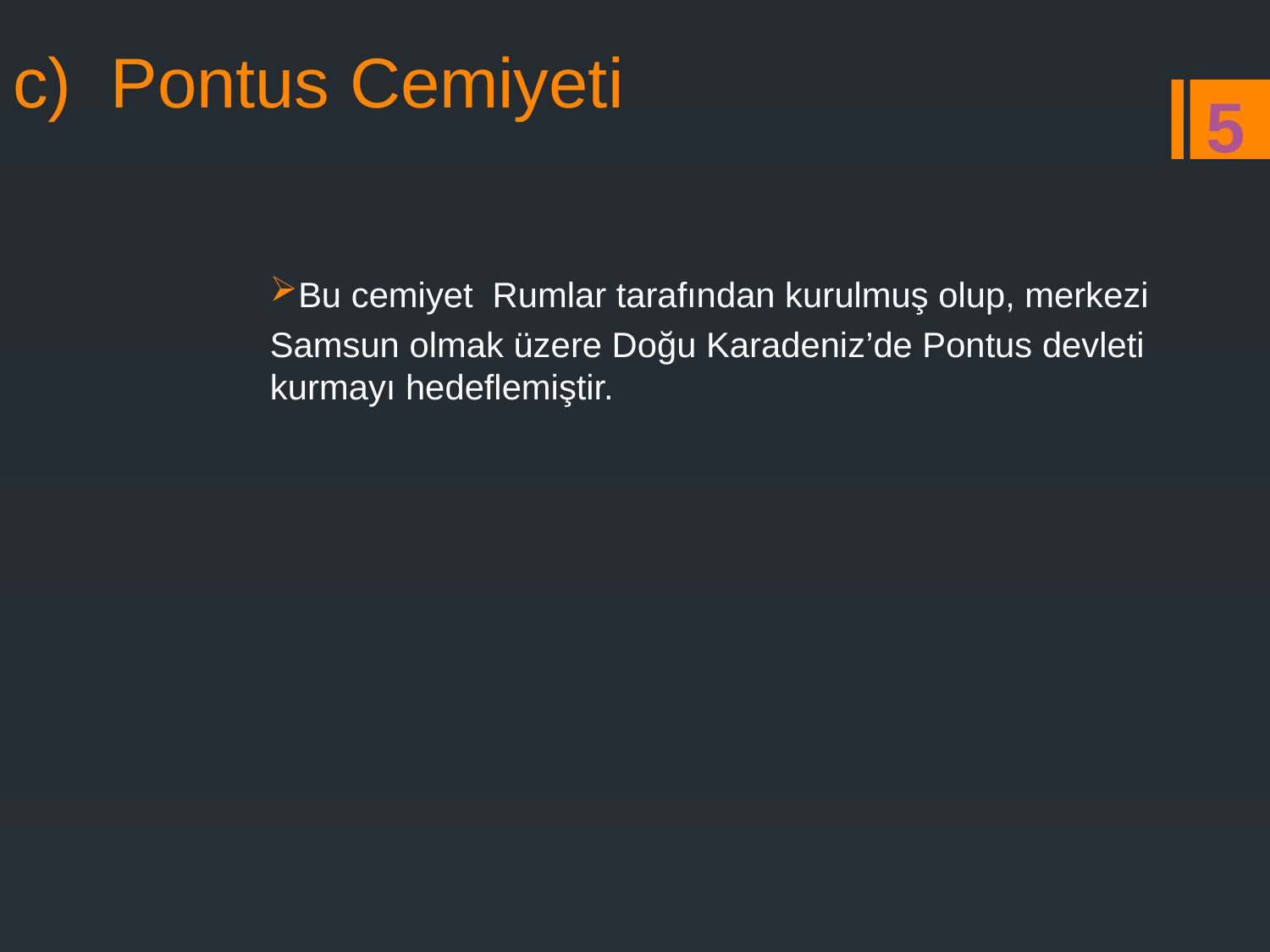

# c)  Pontus Cemiyeti
5
Bu cemiyet  Rumlar tarafından kurulmuş olup, merkezi
Samsun olmak üzere Doğu Karadeniz’de Pontus devleti kurmayı hedeflemiştir.